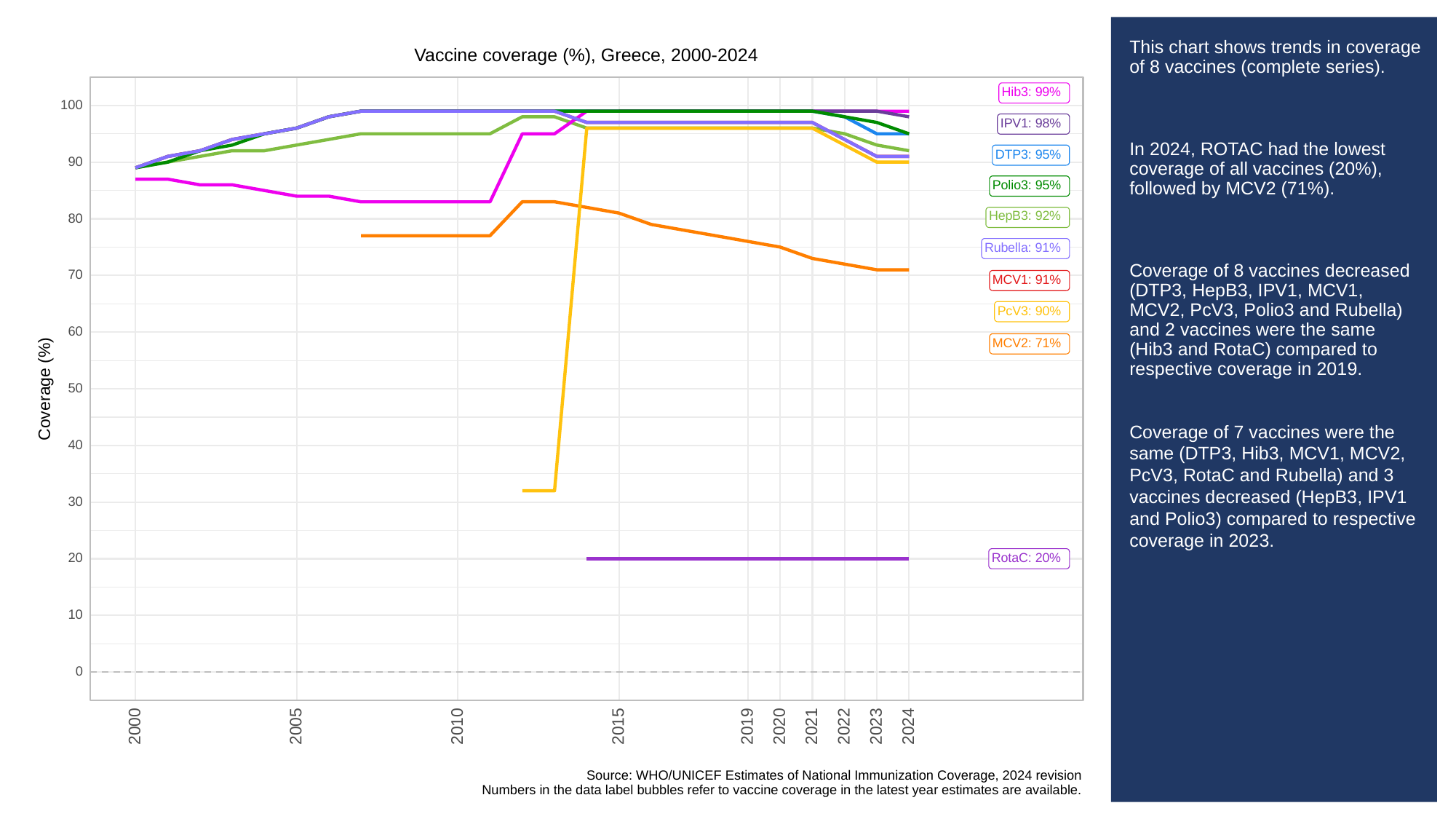

# This chart shows trends in coverage of 8 vaccines (complete series).

In 2024, ROTAC had the lowest coverage of all vaccines (20%), followed by MCV2 (71%).

Coverage of 8 vaccines decreased (DTP3, HepB3, IPV1, MCV1, MCV2, PcV3, Polio3 and Rubella) and 2 vaccines were the same (Hib3 and RotaC) compared to respective coverage in 2019.

Coverage of 7 vaccines were the same (DTP3, Hib3, MCV1, MCV2, PcV3, RotaC and Rubella) and 3 vaccines decreased (HepB3, IPV1 and Polio3) compared to respective coverage in 2023.

Vaccine coverage (%), Greece, 2000-2024

Hib3: 99%

100

IPV1: 98%

DTP3: 95%

90

Polio3: 95%

HepB3: 92%
80

Rubella: 91%

70

MCV1: 91%

PcV3: 90%
60

MCV2: 71%

Coverage (%)
50

40

30

RotaC: 20%
20

10

0

2023
2000
2005
2010
2015
2019
2020
2021
2022
2024
Source: WHO/UNICEF Estimates of National Immunization Coverage, 2024 revision
Numbers in the data label bubbles refer to vaccine coverage in the latest year estimates are available.